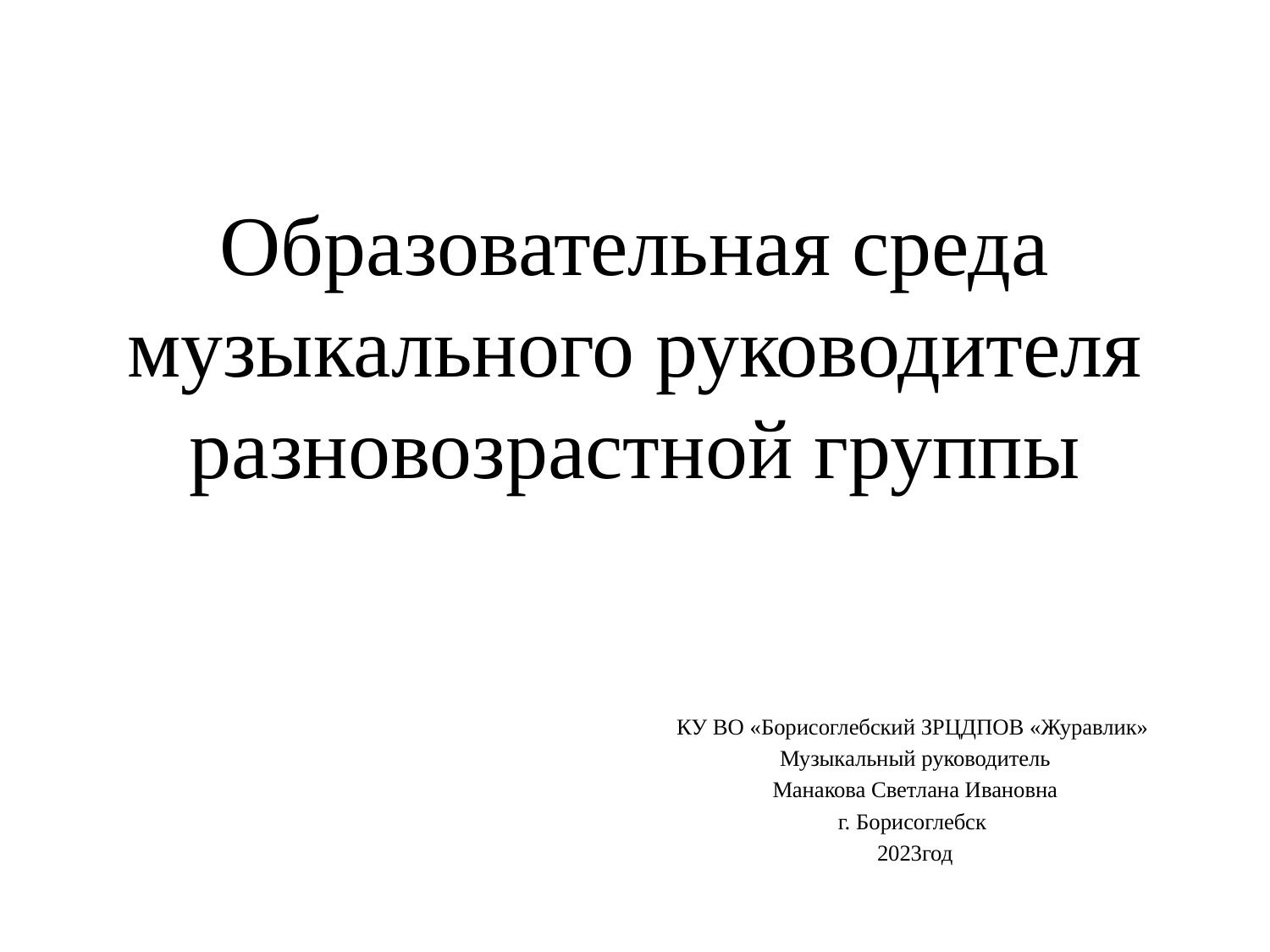

# Образовательная среда музыкального руководителя разновозрастной группы
 КУ ВО «Борисоглебский ЗРЦДПОВ «Журавлик»
Музыкальный руководитель
Манакова Светлана Ивановна
г. Борисоглебск
2023год